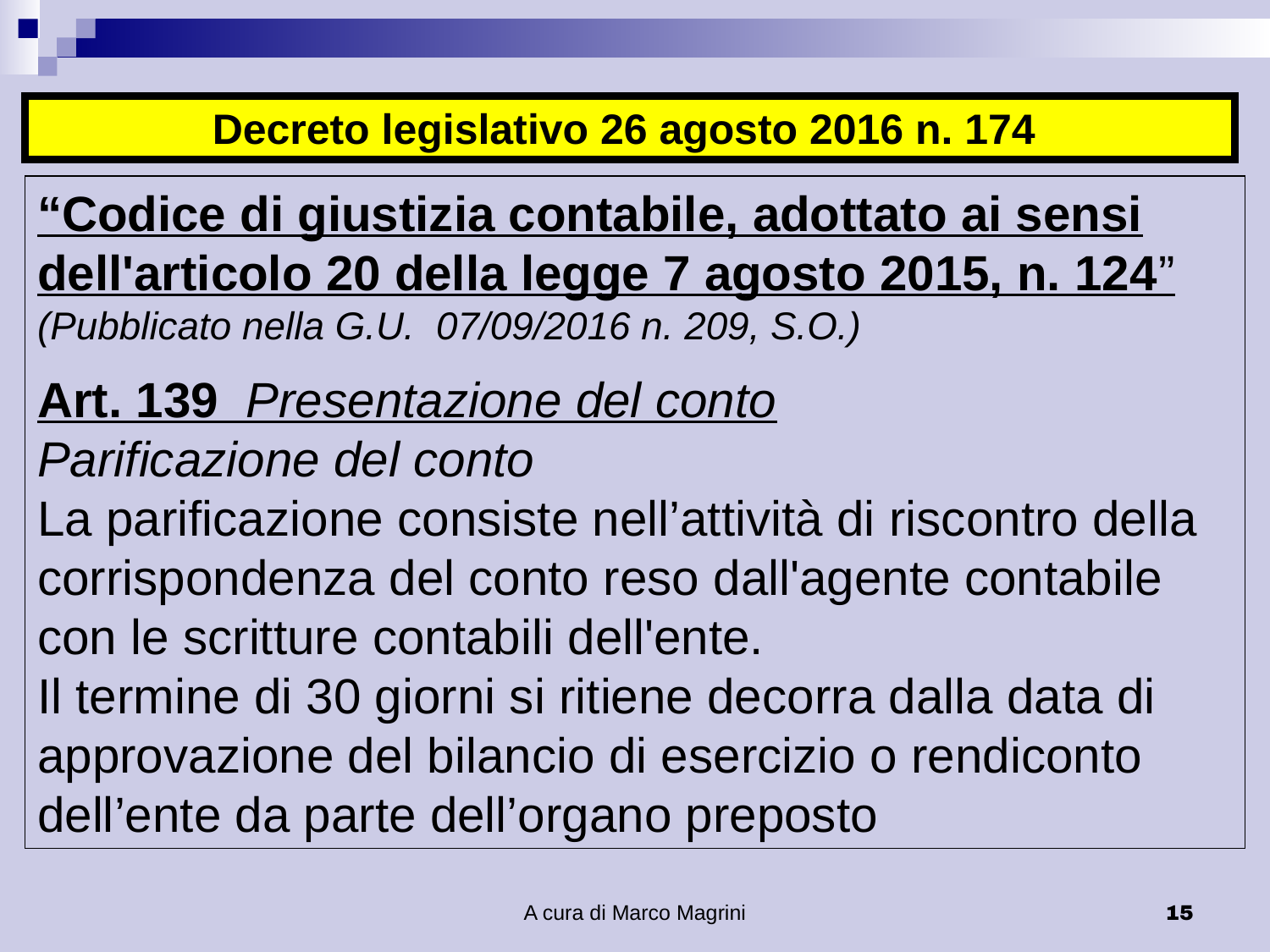

Decreto legislativo 26 agosto 2016 n. 174
“Codice di giustizia contabile, adottato ai sensi dell'articolo 20 della legge 7 agosto 2015, n. 124”
(Pubblicato nella G.U.  07/09/2016 n. 209, S.O.)

Art. 139  Presentazione del conto
Parificazione del conto
La parificazione consiste nell’attività di riscontro della corrispondenza del conto reso dall'agente contabile con le scritture contabili dell'ente.
Il termine di 30 giorni si ritiene decorra dalla data di approvazione del bilancio di esercizio o rendiconto dell’ente da parte dell’organo preposto

A cura di Marco Magrini
15